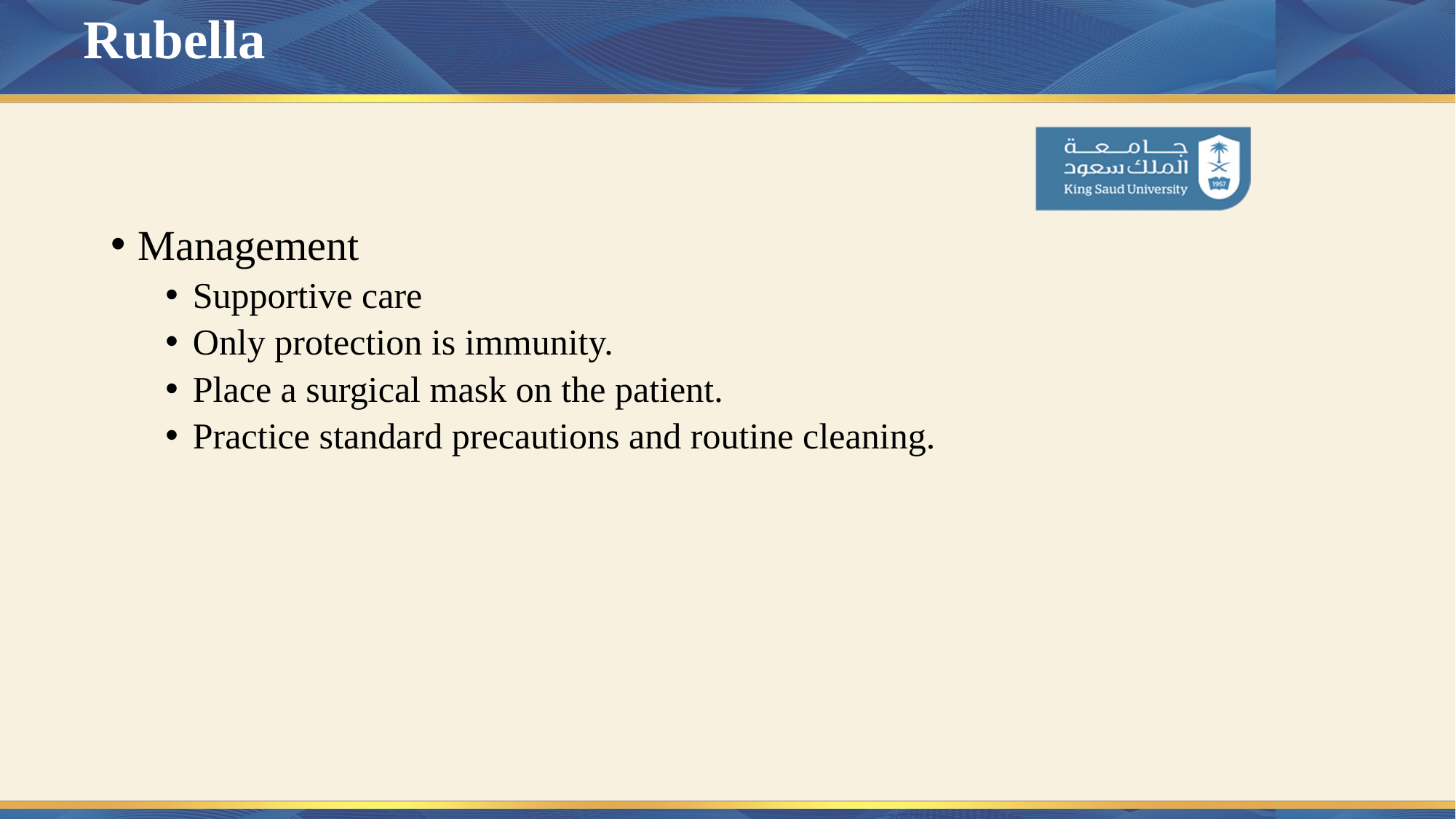

# Rubella
Management
Supportive care
Only protection is immunity.
Place a surgical mask on the patient.
Practice standard precautions and routine cleaning.